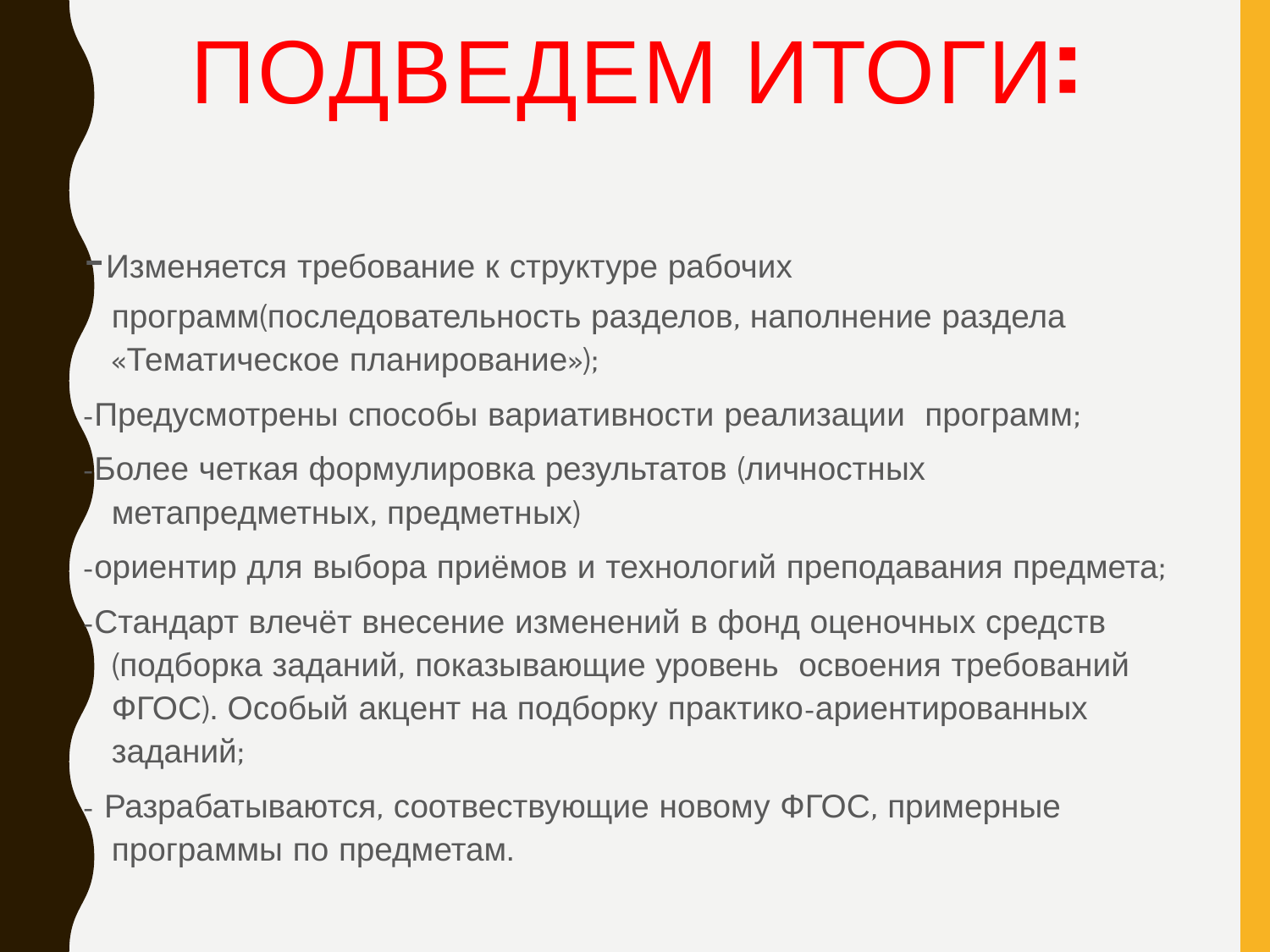

# Подведем итоги:
-Изменяется требование к структуре рабочих программ(последовательность разделов, наполнение раздела «Тематическое планирование»);
-Предусмотрены способы вариативности реализации  программ;
-Более четкая формулировка результатов (личностных метапредметных, предметных)
-ориентир для выбора приёмов и технологий преподавания предмета;
-Стандарт влечёт внесение изменений в фонд оценочных средств (подборка заданий, показывающие уровень  освоения требований ФГОС). Особый акцент на подборку практико-ариентированных  заданий;
- Разрабатываются, соотвествующие новому ФГОС, примерные программы по предметам.